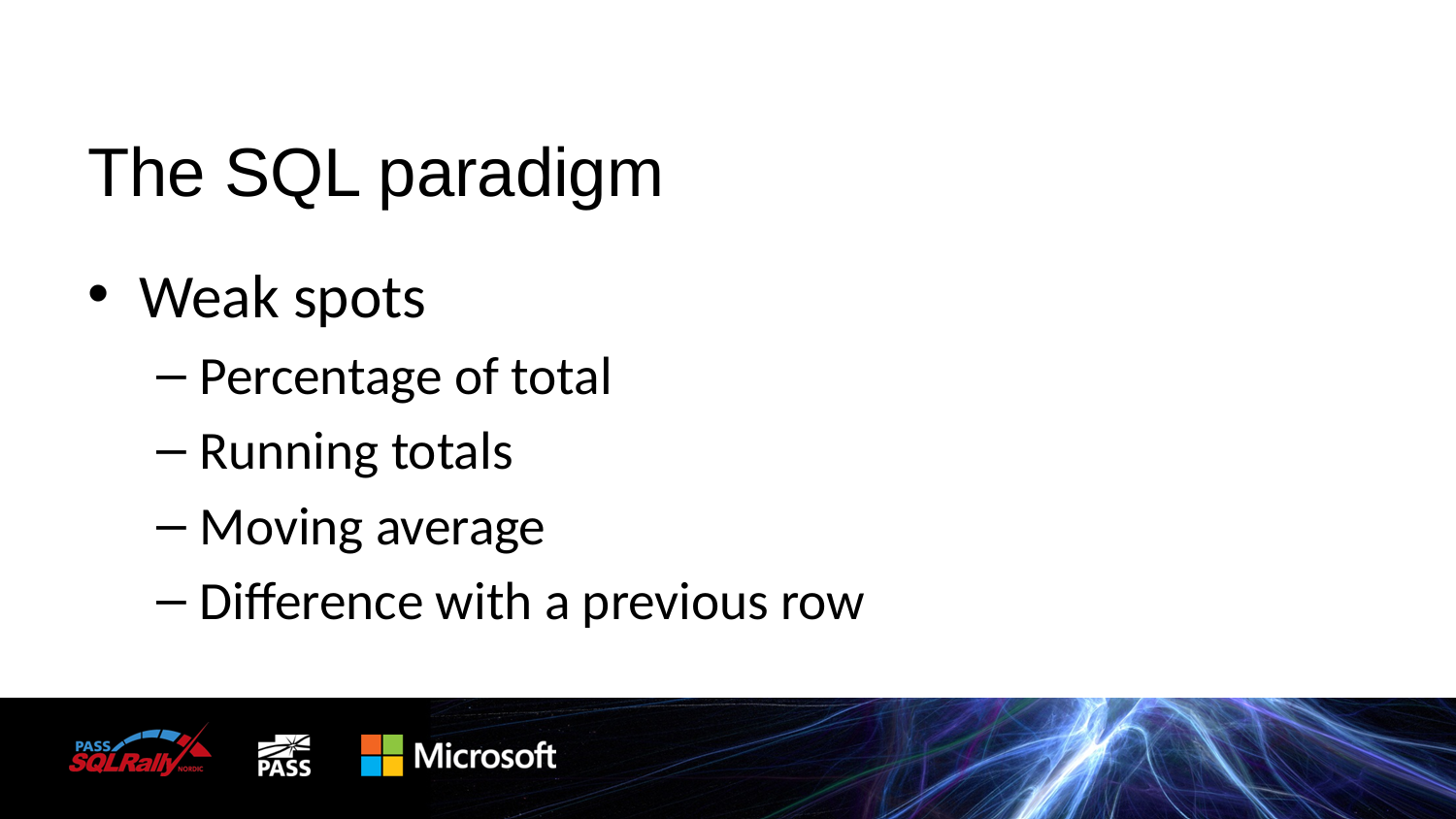

# The SQL paradigm
Weak spots
Percentage of total
Running totals
Moving average
Difference with a previous row